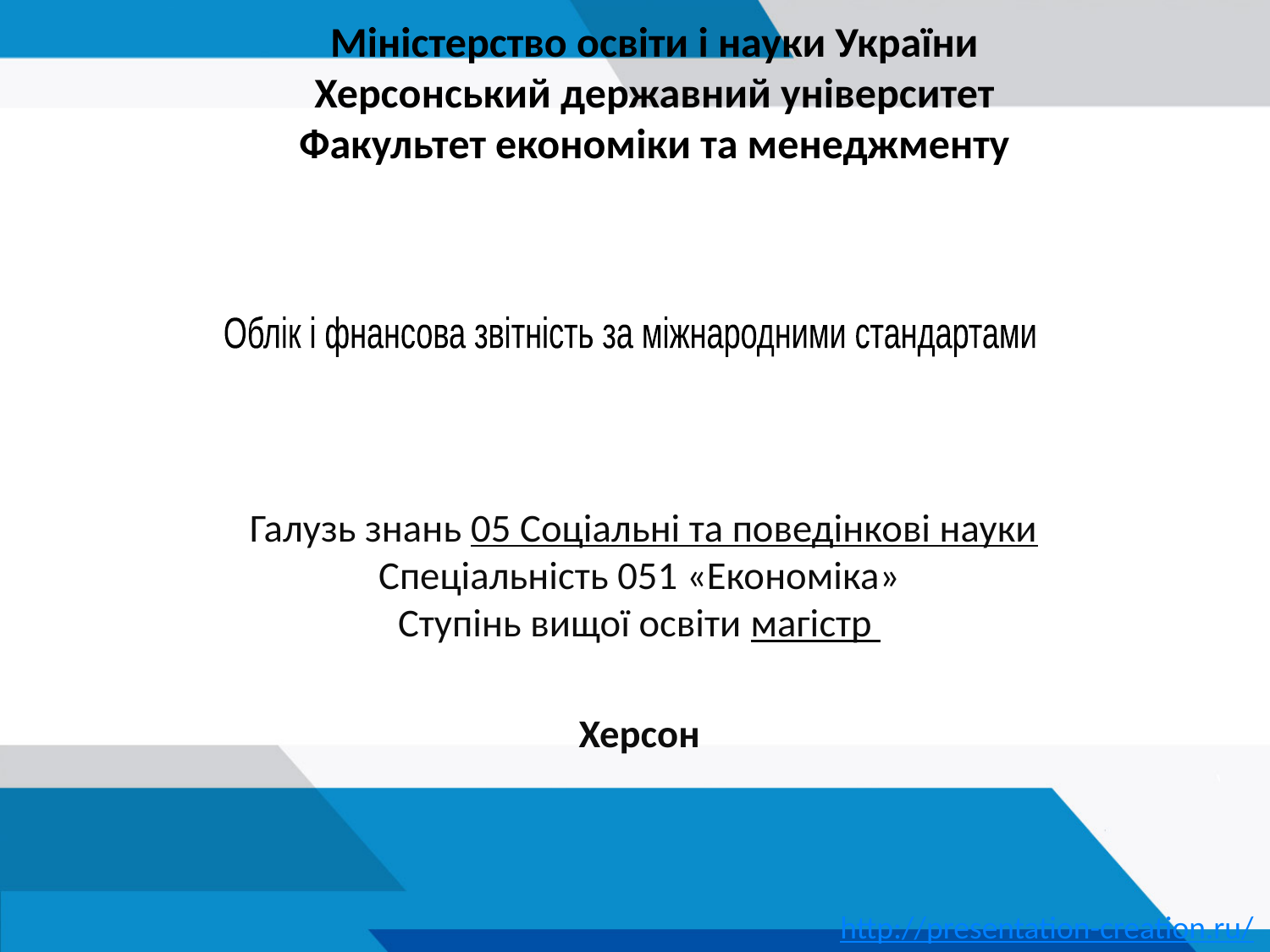

# Міністерство освіти і науки України Херсонський державний університет Факультет економіки та менеджменту
Облік і фнансова звітність за міжнародними стандартами

 Галузь знань 05 Соціальні та поведінкові науки
Спеціальність 051 «Економіка»
Ступінь вищої освіти магістр

Херсон